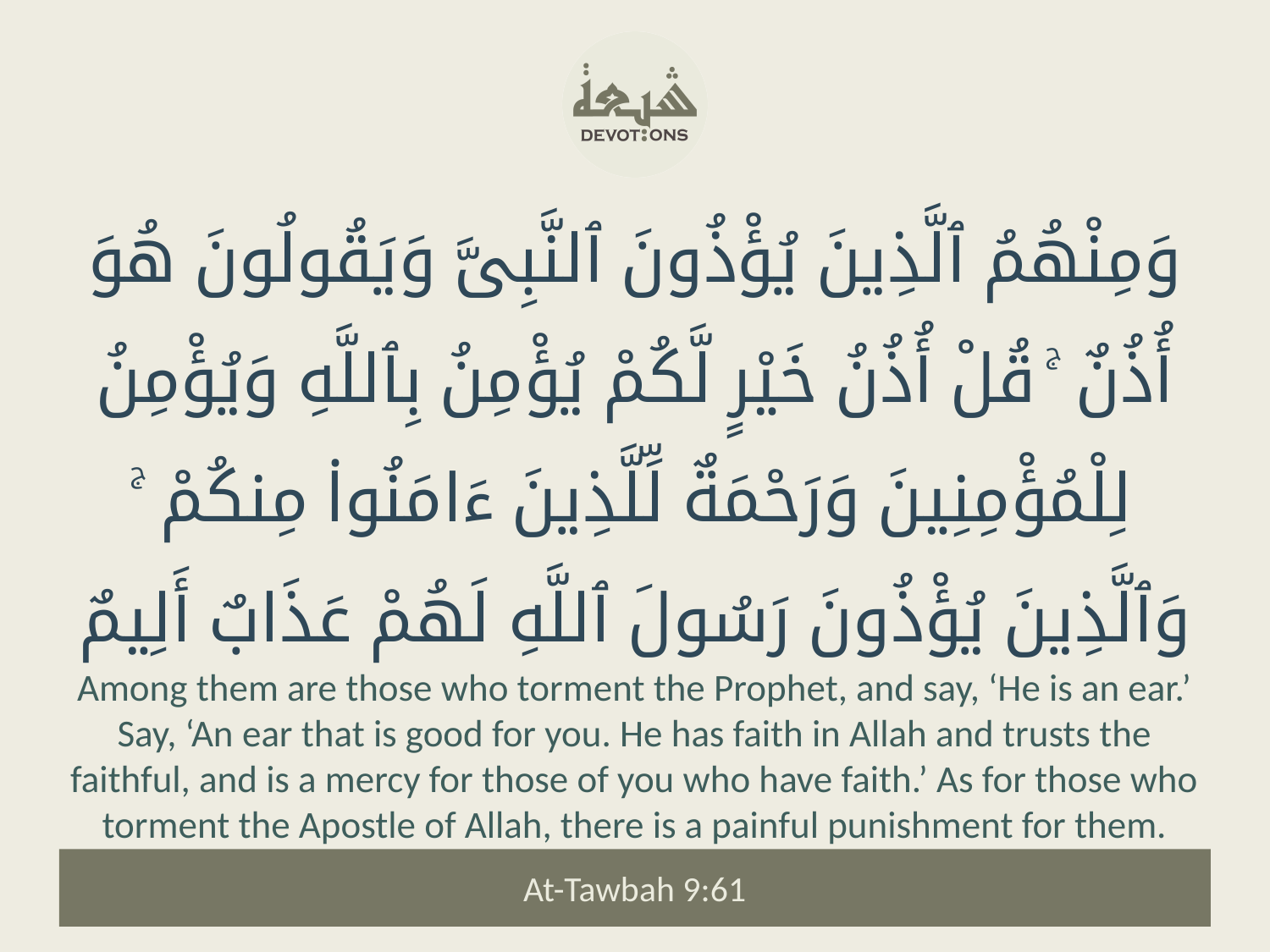

وَمِنْهُمُ ٱلَّذِينَ يُؤْذُونَ ٱلنَّبِىَّ وَيَقُولُونَ هُوَ أُذُنٌ ۚ قُلْ أُذُنُ خَيْرٍ لَّكُمْ يُؤْمِنُ بِٱللَّهِ وَيُؤْمِنُ لِلْمُؤْمِنِينَ وَرَحْمَةٌ لِّلَّذِينَ ءَامَنُوا۟ مِنكُمْ ۚ وَٱلَّذِينَ يُؤْذُونَ رَسُولَ ٱللَّهِ لَهُمْ عَذَابٌ أَلِيمٌ
Among them are those who torment the Prophet, and say, ‘He is an ear.’ Say, ‘An ear that is good for you. He has faith in Allah and trusts the faithful, and is a mercy for those of you who have faith.’ As for those who torment the Apostle of Allah, there is a painful punishment for them.
At-Tawbah 9:61